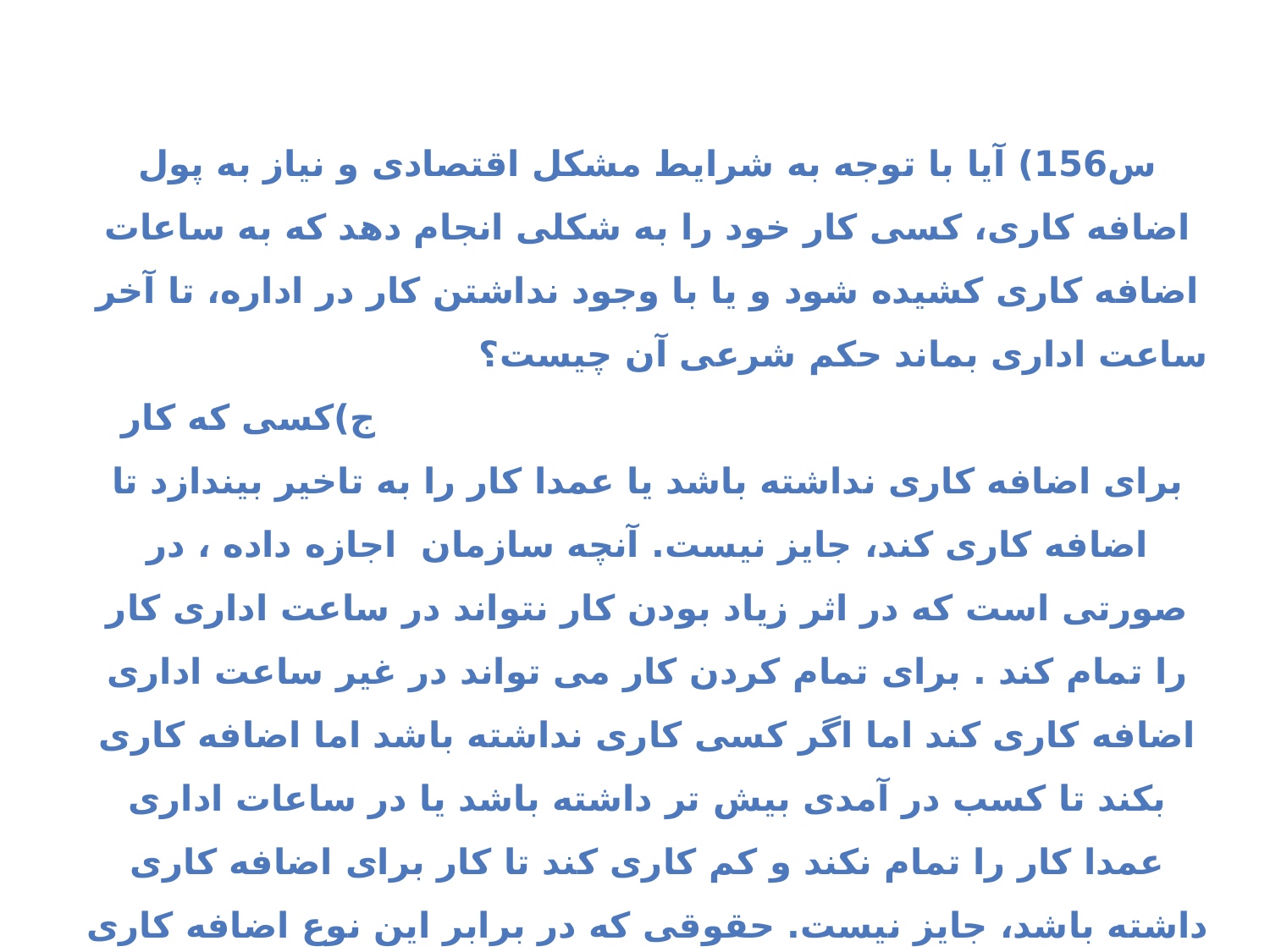

س156) آیا با توجه به شرایط مشکل اقتصادی و نیاز به پول اضافه کاری، کسی کار خود را به شکلی انجام دهد که به ساعات اضافه کاری کشیده شود و یا با وجود نداشتن کار در اداره، تا آخر ساعت اداری بماند حکم شرعی آن چیست؟                                                                                                  ج)کسی که کار برای اضافه کاری نداشته باشد یا عمدا کار را به تاخیر بیندازد تا اضافه کاری کند، جایز نیست. آنچه سازمان  اجازه داده ، در صورتی است که در اثر زیاد بودن کار نتواند در ساعت اداری کار را تمام کند . برای تمام کردن کار می تواند در غیر ساعت اداری اضافه کاری کند اما اگر کسی کاری نداشته باشد اما اضافه کاری بکند تا کسب در آمدی بیش تر داشته باشد یا در ساعات اداری عمدا کار را تمام نکند و کم کاری کند تا کار برای اضافه کاری داشته باشد، جایز نیست. حقوقی که در برابر این نوع اضافه کاری می گیرد ،حلال نمی باشد . به مقداری که حقوق اضافه کاری می گیرد ،نسبت به شرکت ضامن می باشد .
 (مستفاداجوبه الاستفتاآت، سؤال 1976 .)